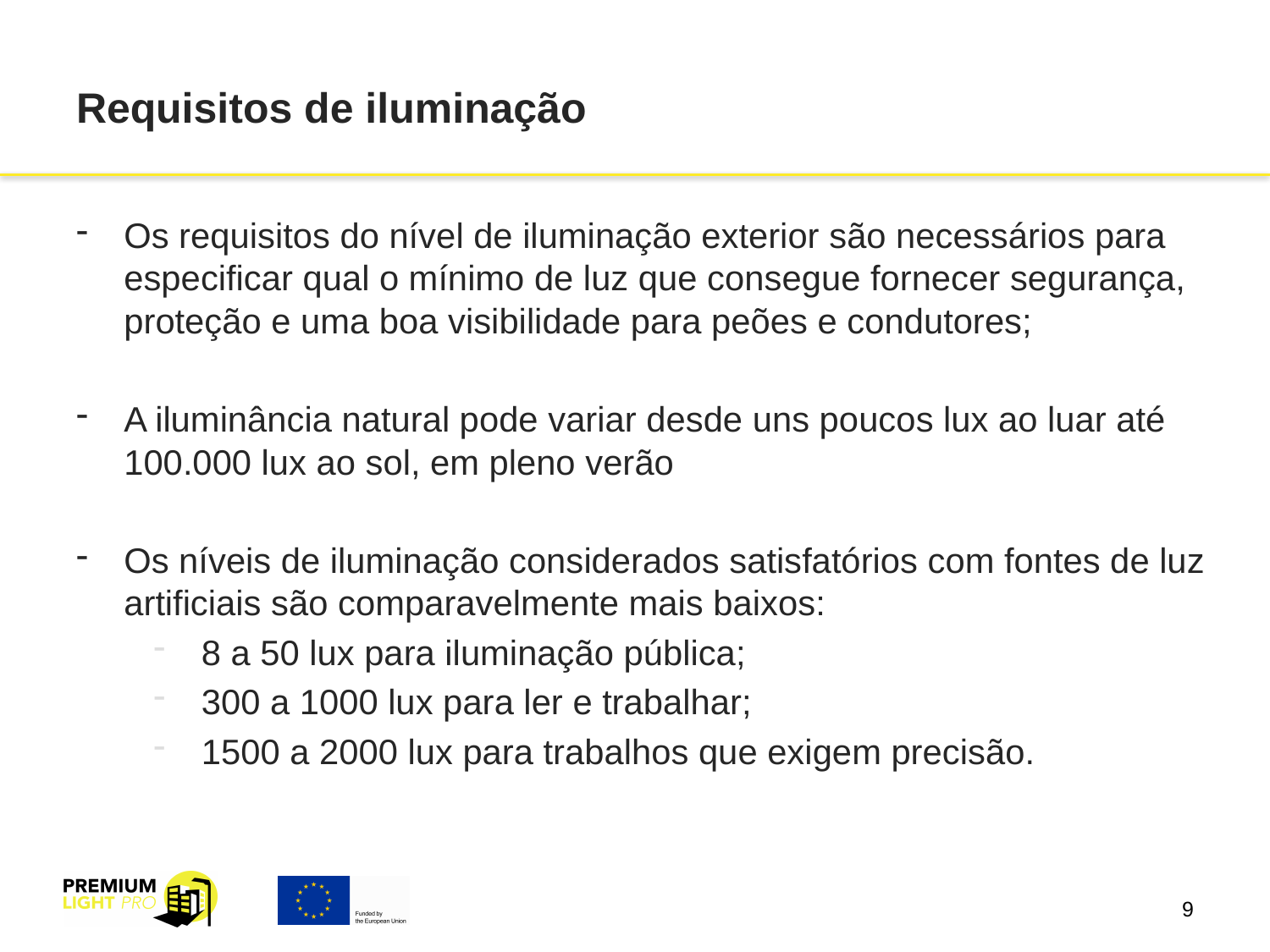

# Requisitos de iluminação
Os requisitos do nível de iluminação exterior são necessários para especificar qual o mínimo de luz que consegue fornecer segurança, proteção e uma boa visibilidade para peões e condutores;

A iluminância natural pode variar desde uns poucos lux ao luar até 100.000 lux ao sol, em pleno verão

Os níveis de iluminação considerados satisfatórios com fontes de luz artificiais são comparavelmente mais baixos:
8 a 50 lux para iluminação pública;
300 a 1000 lux para ler e trabalhar;
1500 a 2000 lux para trabalhos que exigem precisão.